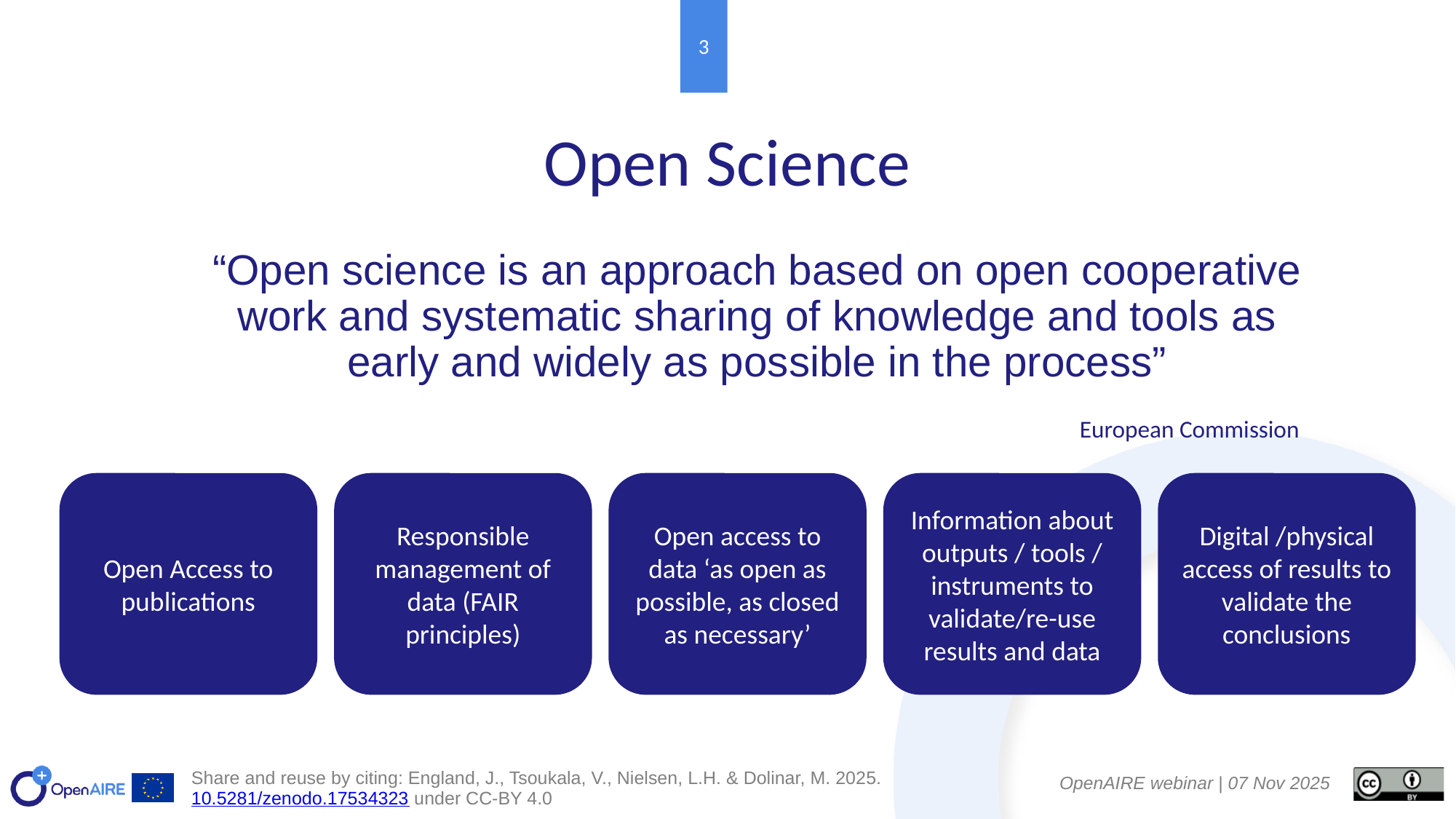

3
# Open Science
“Open science is an approach based on open cooperative work and systematic sharing of knowledge and tools as early and widely as possible in the process”
European Commission
Open Access to publications
Responsible management of data (FAIR principles)
Open access to data ‘as open as possible, as closed as necessary’
Information about outputs / tools / instruments to validate/re-use results and data
Digital /physical access of results to validate the conclusions